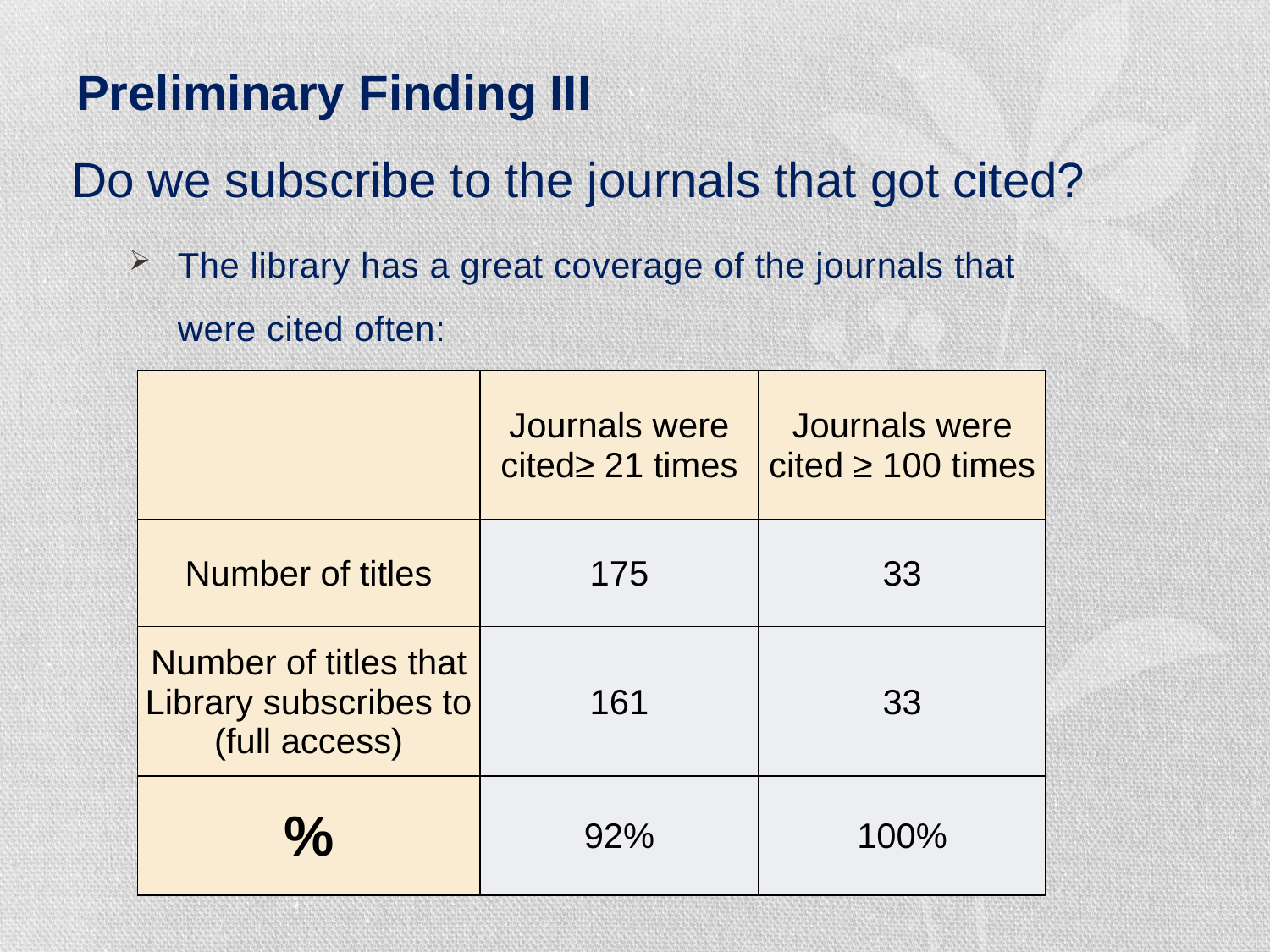

# Preliminary Finding III
Do we subscribe to the journals that got cited?
The library has a great coverage of the journals that were cited often:

|  | Journals were cited≥ 21 times | Journals were cited ≥ 100 times |
| --- | --- | --- |
| Number of titles | 175 | 33 |
| Number of titles that Library subscribes to (full access) | 161 | 33 |
| % | 92% | 100% |